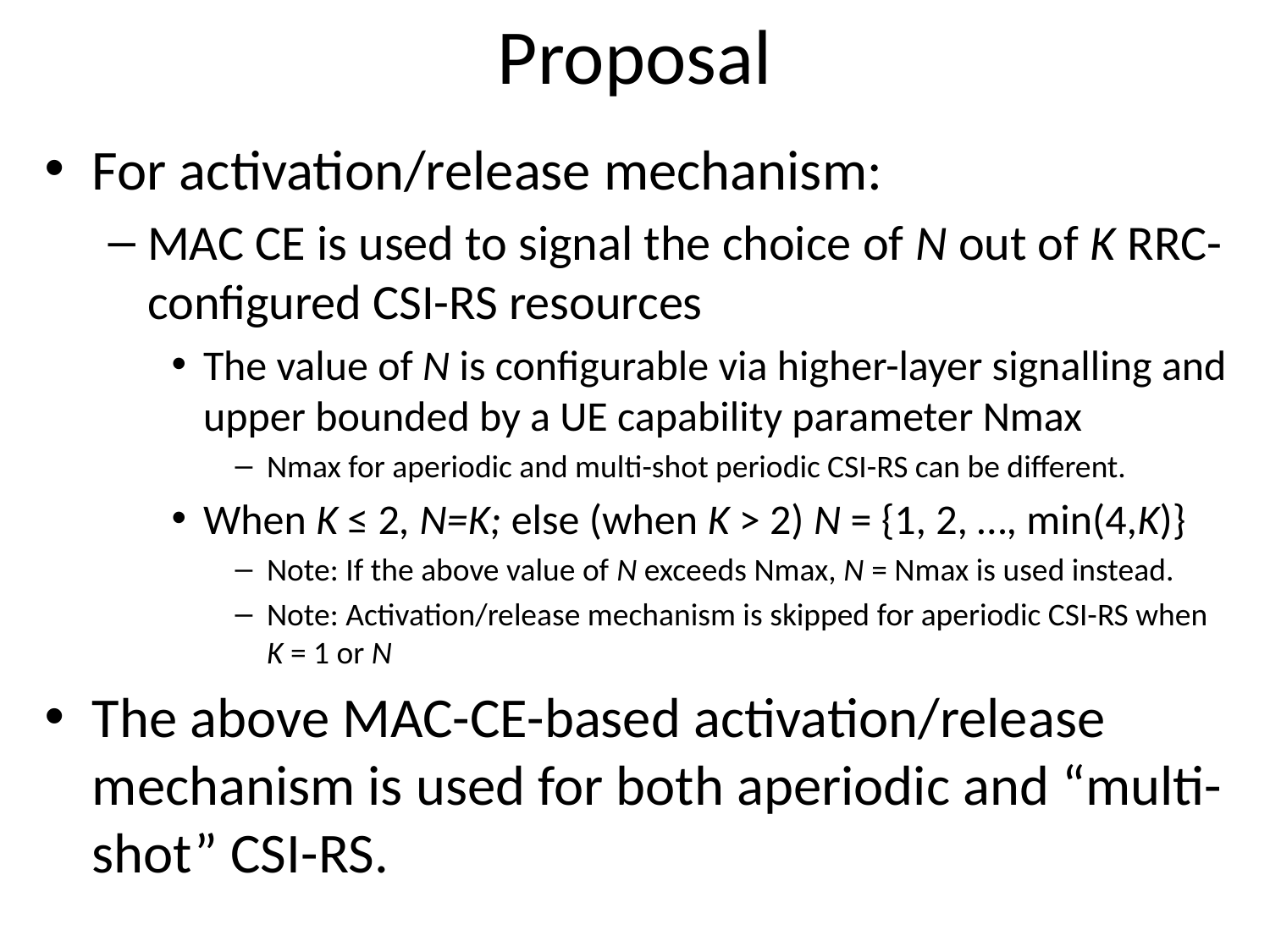

# Proposal
For activation/release mechanism:
MAC CE is used to signal the choice of N out of K RRC-configured CSI-RS resources
The value of N is configurable via higher-layer signalling and upper bounded by a UE capability parameter Nmax
Nmax for aperiodic and multi-shot periodic CSI-RS can be different.
When K ≤ 2, N=K; else (when K > 2) N = {1, 2, …, min(4,K)}
Note: If the above value of N exceeds Nmax, N = Nmax is used instead.
Note: Activation/release mechanism is skipped for aperiodic CSI-RS when  K = 1 or N
The above MAC-CE-based activation/release mechanism is used for both aperiodic and “multi-shot” CSI-RS.